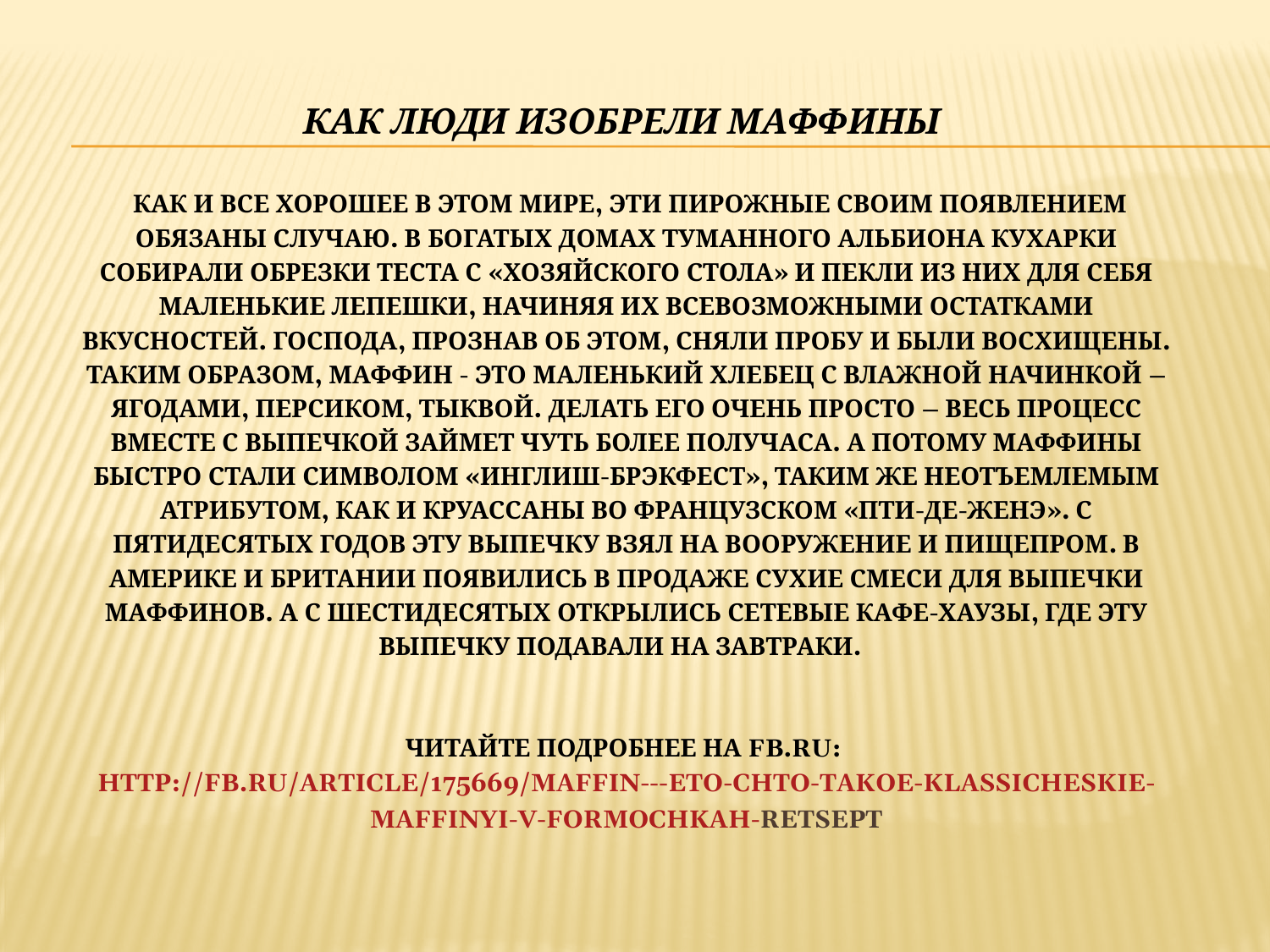

# Как люди изобрели маффины Как и все хорошее в этом мире, эти пирожные своим появлением обязаны случаю. В богатых домах Туманного Альбиона кухарки собирали обрезки теста с «хозяйского стола» и пекли из них для себя маленькие лепешки, начиняя их всевозможными остатками вкусностей. Господа, прознав об этом, сняли пробу и были восхищены. Таким образом, маффин - это маленький хлебец с влажной начинкой – ягодами, персиком, тыквой. Делать его очень просто – весь процесс вместе с выпечкой займет чуть более получаса. А потому маффины быстро стали символом «инглиш-брэкфест», таким же неотъемлемым атрибутом, как и круассаны во французском «пти-де-женэ». С пятидесятых годов эту выпечку взял на вооружение и пищепром. В Америке и Британии появились в продаже сухие смеси для выпечки маффинов. А с шестидесятых открылись сетевые кафе-хаузы, где эту выпечку подавали на завтраки. Читайте подробнее на FB.ru:  http://fb.ru/article/175669/maffin---eto-chto-takoe-klassicheskie-maffinyi-v-formochkah-retsept